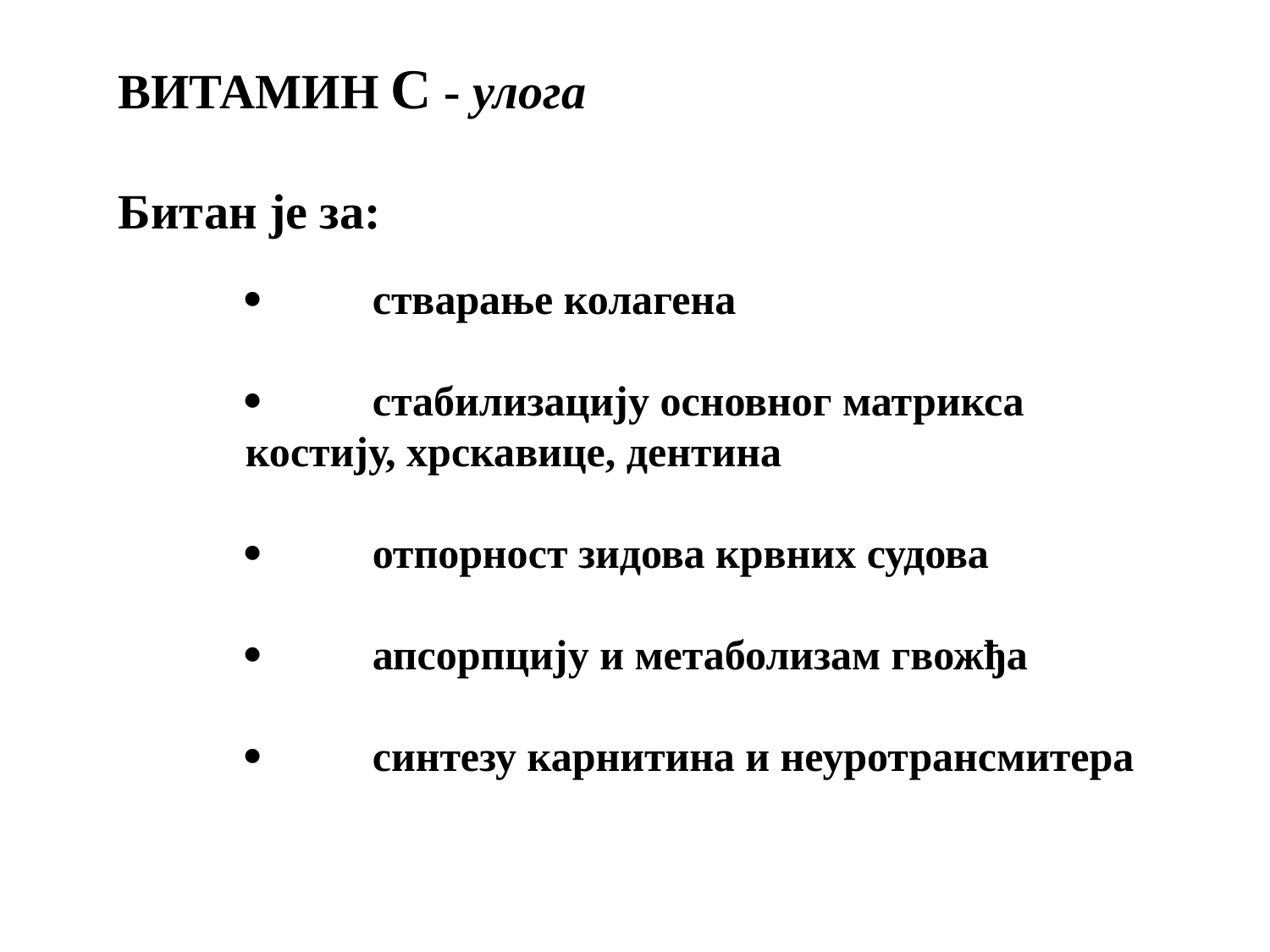

ВИТАМИН C - улога

Битан је за:

•	стварање колагена

•	стабилизацију основног матрикса  костију, хрскавице, дентина

•	отпорност зидова крвних судова

•	апсорпцију и метаболизам гвожђа

•	синтезу карнитина и неуротрансмитера